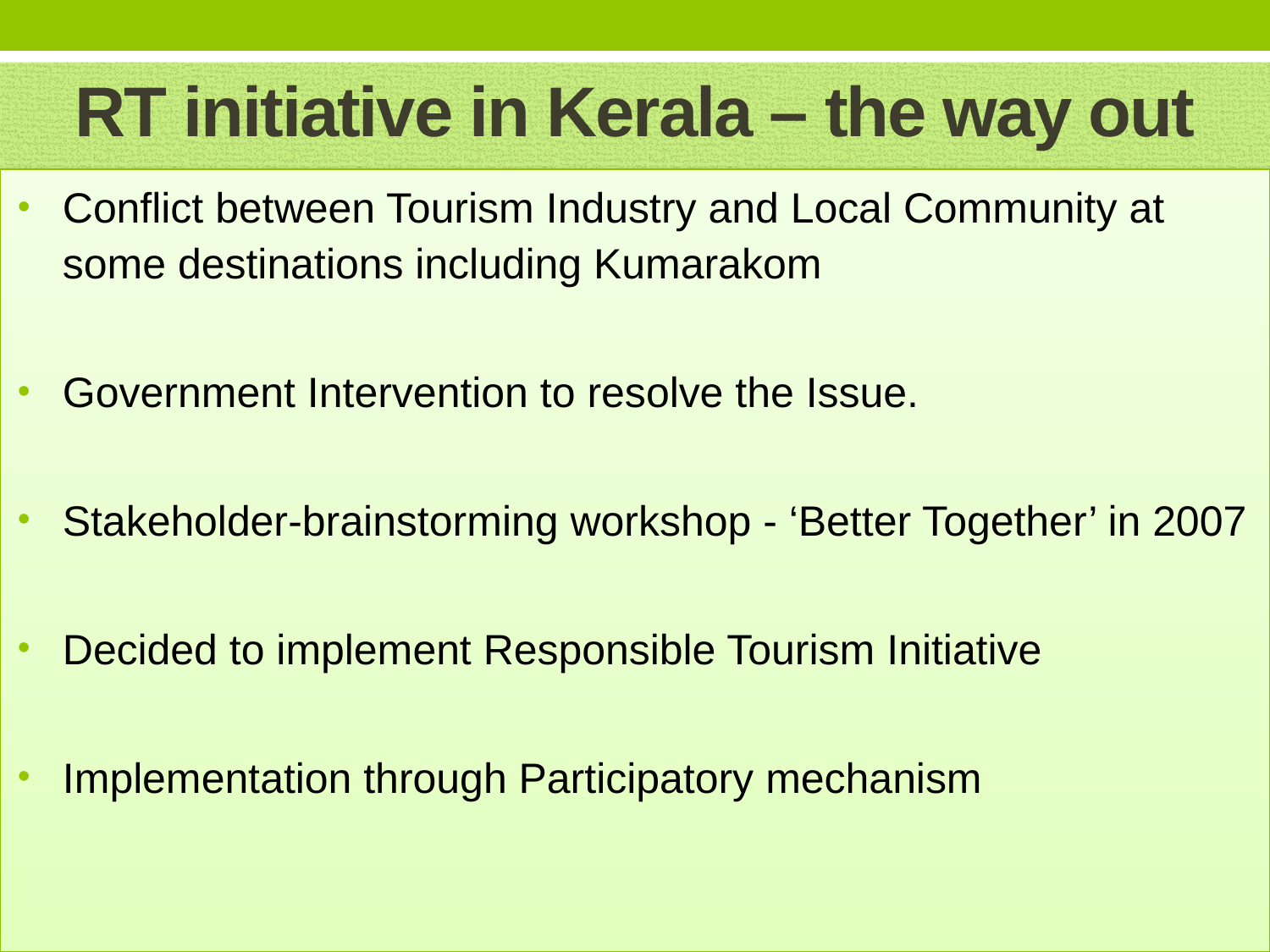

# RT initiative in Kerala – the way out
Conflict between Tourism Industry and Local Community at some destinations including Kumarakom

Government Intervention to resolve the Issue.

Stakeholder-brainstorming workshop - ‘Better Together’ in 2007

Decided to implement Responsible Tourism Initiative

Implementation through Participatory mechanism